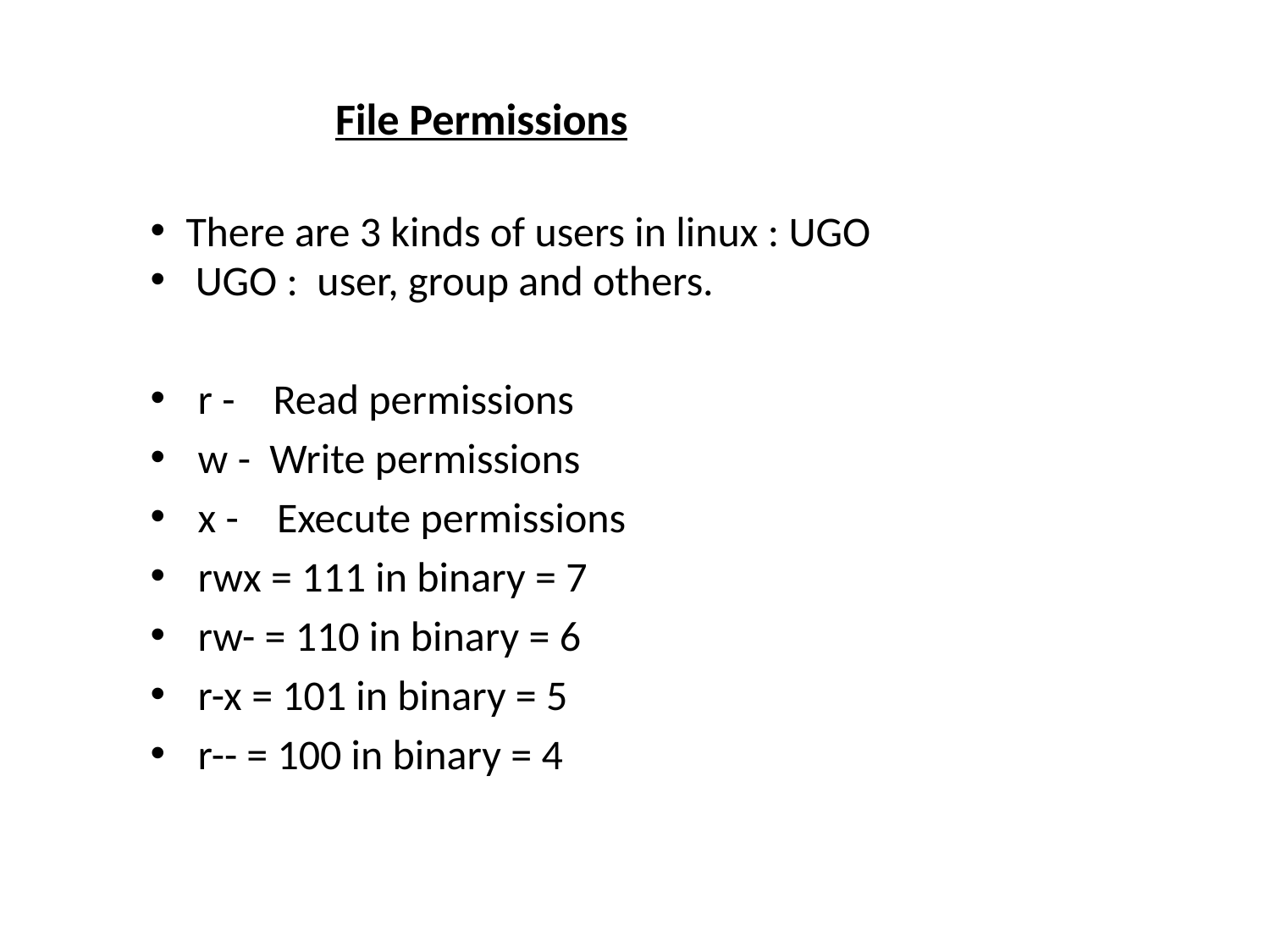

# File Permissions
There are 3 kinds of users in linux : UGO
 UGO :  user, group and others.

r -    Read permissions
w -  Write permissions
x -    Execute permissions
rwx = 111 in binary = 7
rw- = 110 in binary = 6
r-x = 101 in binary = 5
r-- = 100 in binary = 4